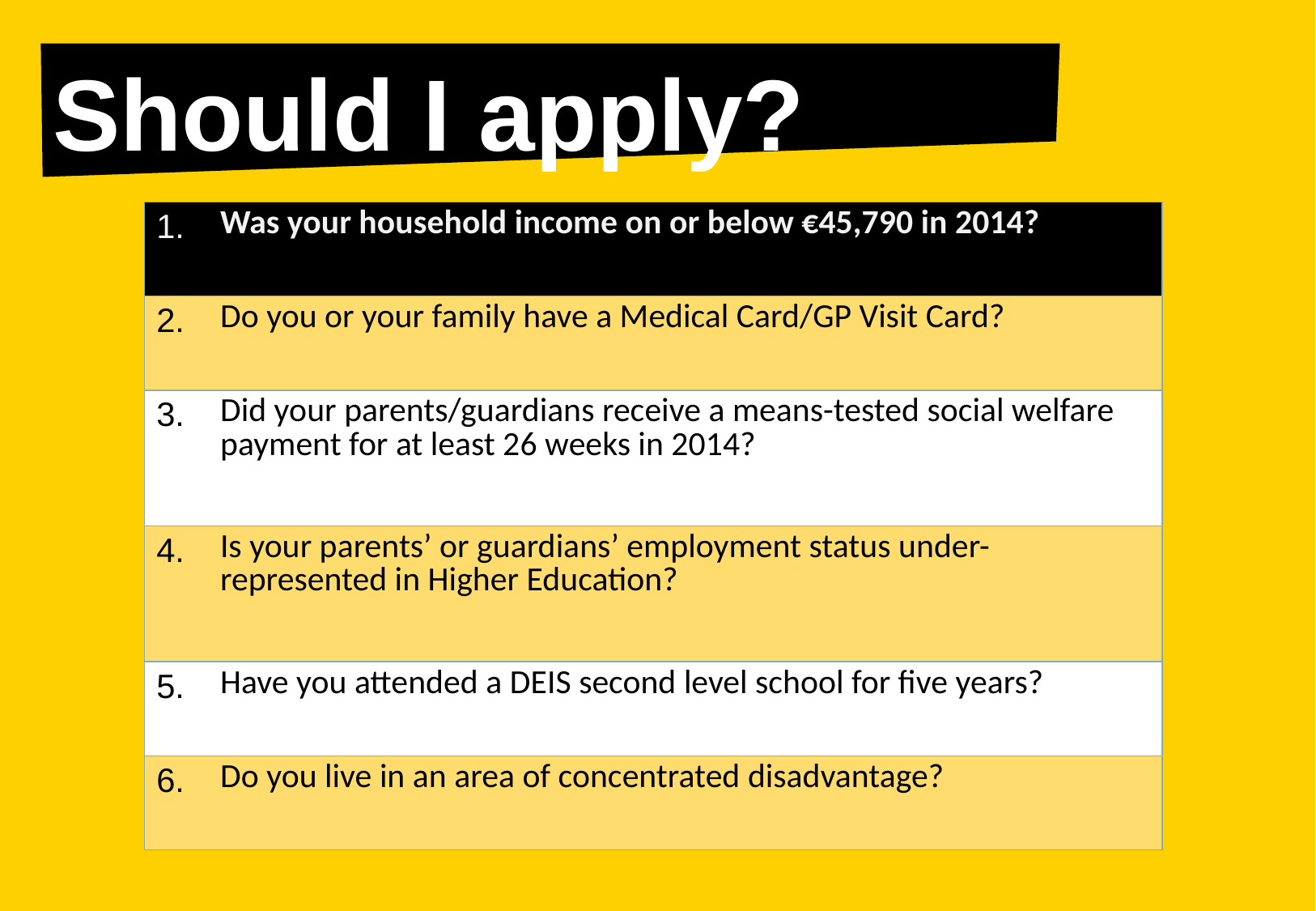

Should I apply?
| 1. | Was your household income on or below €45,790 in 2014? |
| --- | --- |
| 2. | Do you or your family have a Medical Card/GP Visit Card? |
| 3. | Did your parents/guardians receive a means-tested social welfare payment for at least 26 weeks in 2014? |
| 4. | Is your parents’ or guardians’ employment status under-represented in Higher Education? |
| 5. | Have you attended a DEIS second level school for five years? |
| 6. | Do you live in an area of concentrated disadvantage? |